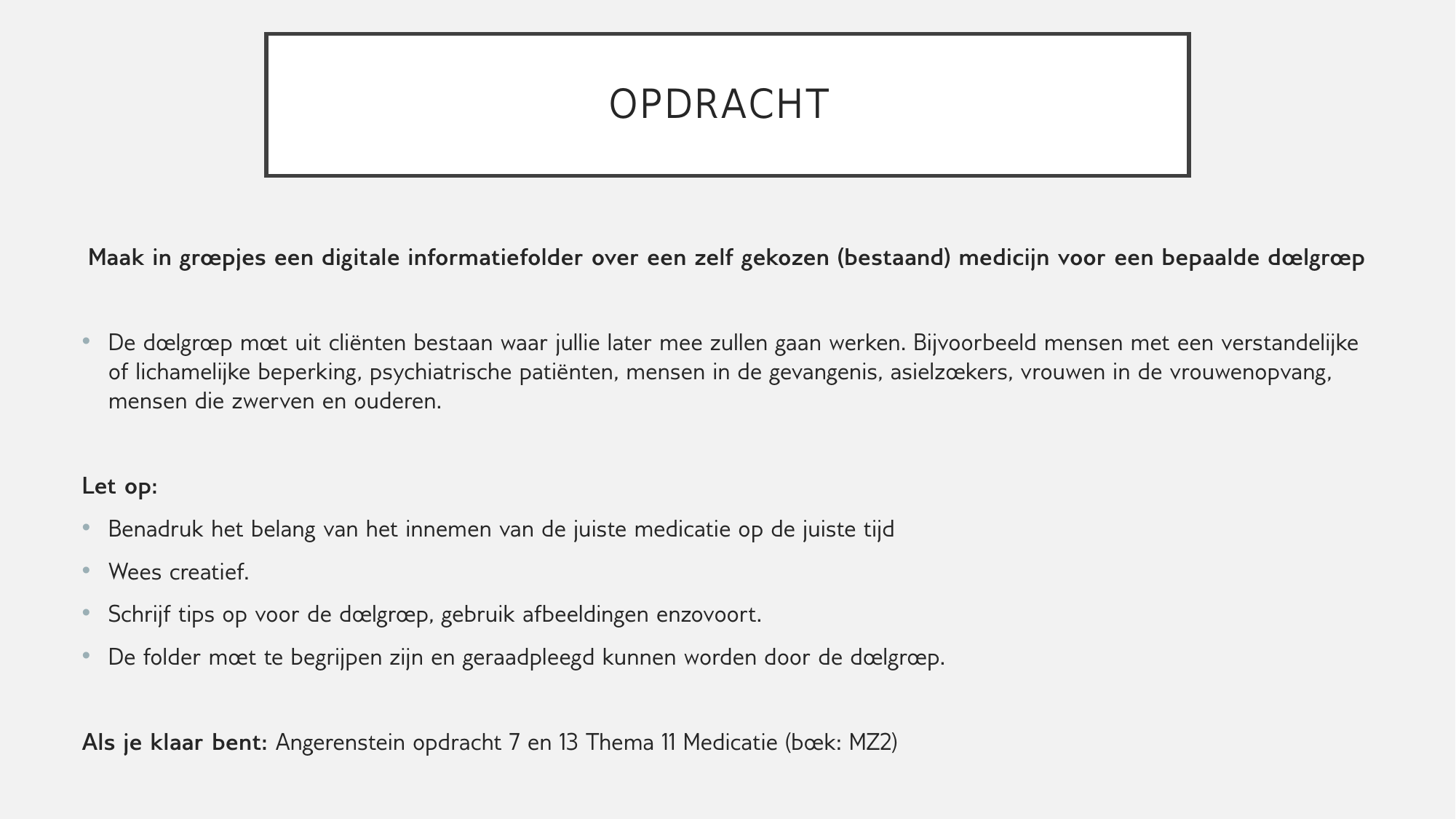

# Opdracht

Maak in groepjes een digitale informatiefolder over een zelf gekozen (bestaand) medicijn voor een bepaalde doelgroep

De doelgroep moet uit cliënten bestaan waar jullie later mee zullen gaan werken. Bijvoorbeeld mensen met een verstandelijke of lichamelijke beperking, psychiatrische patiënten, mensen in de gevangenis, asielzoekers, vrouwen in de vrouwenopvang, mensen die zwerven en ouderen.

Let op:
Benadruk het belang van het innemen van de juiste medicatie op de juiste tijd
Wees creatief.
Schrijf tips op voor de doelgroep, gebruik afbeeldingen enzovoort.
De folder moet te begrijpen zijn en geraadpleegd kunnen worden door de doelgroep.

Als je klaar bent: Angerenstein opdracht 7 en 13 Thema 11 Medicatie (boek: MZ2)